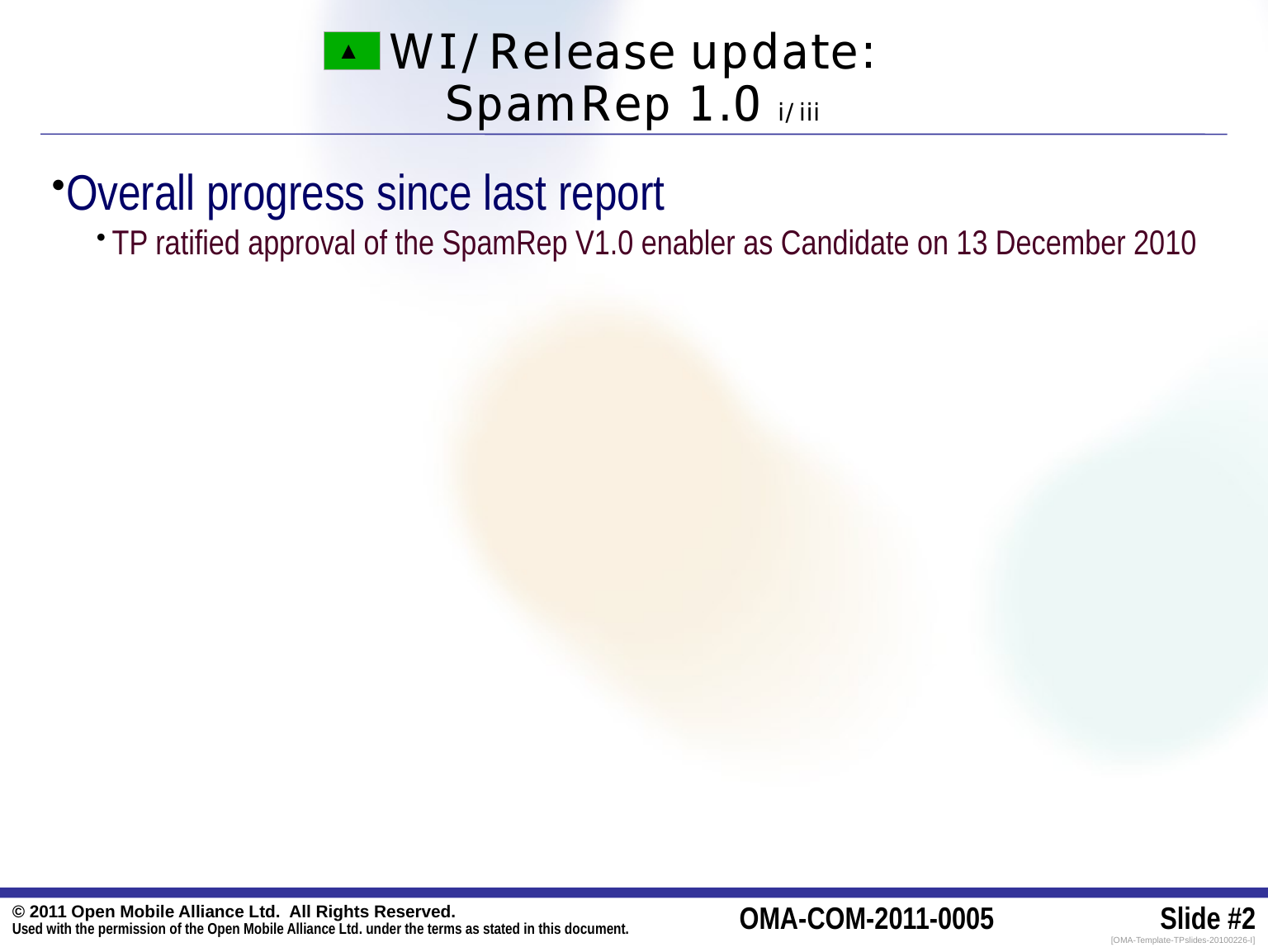

WI/Release update:
SpamRep 1.0 i/iii
►
▲
▲
▼
Overall progress since last report
TP ratified approval of the SpamRep V1.0 enabler as Candidate on 13 December 2010